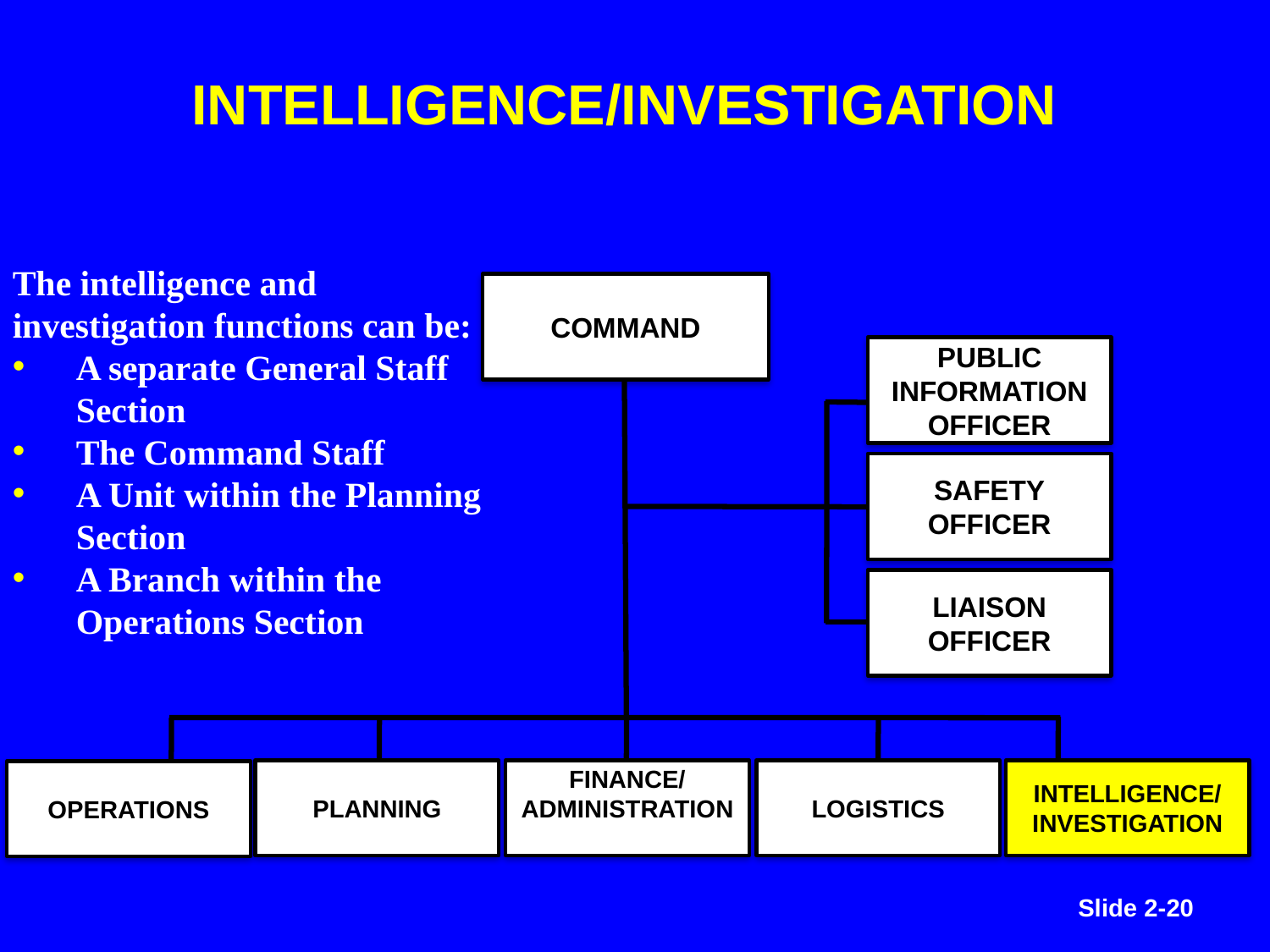

INTELLIGENCE/INVESTIGATION
The intelligence and investigation functions can be:
A separate General Staff Section
The Command Staff
A Unit within the Planning Section
A Branch within the Operations Section
COMMAND
PUBLIC INFORMATION OFFICER
SAFETY
OFFICER
LIAISON OFFICER
PLANNING
FINANCE/
ADMINISTRATION
LOGISTICS
OPERATIONS
INTELLIGENCE/ INVESTIGATION
Slide 2-20